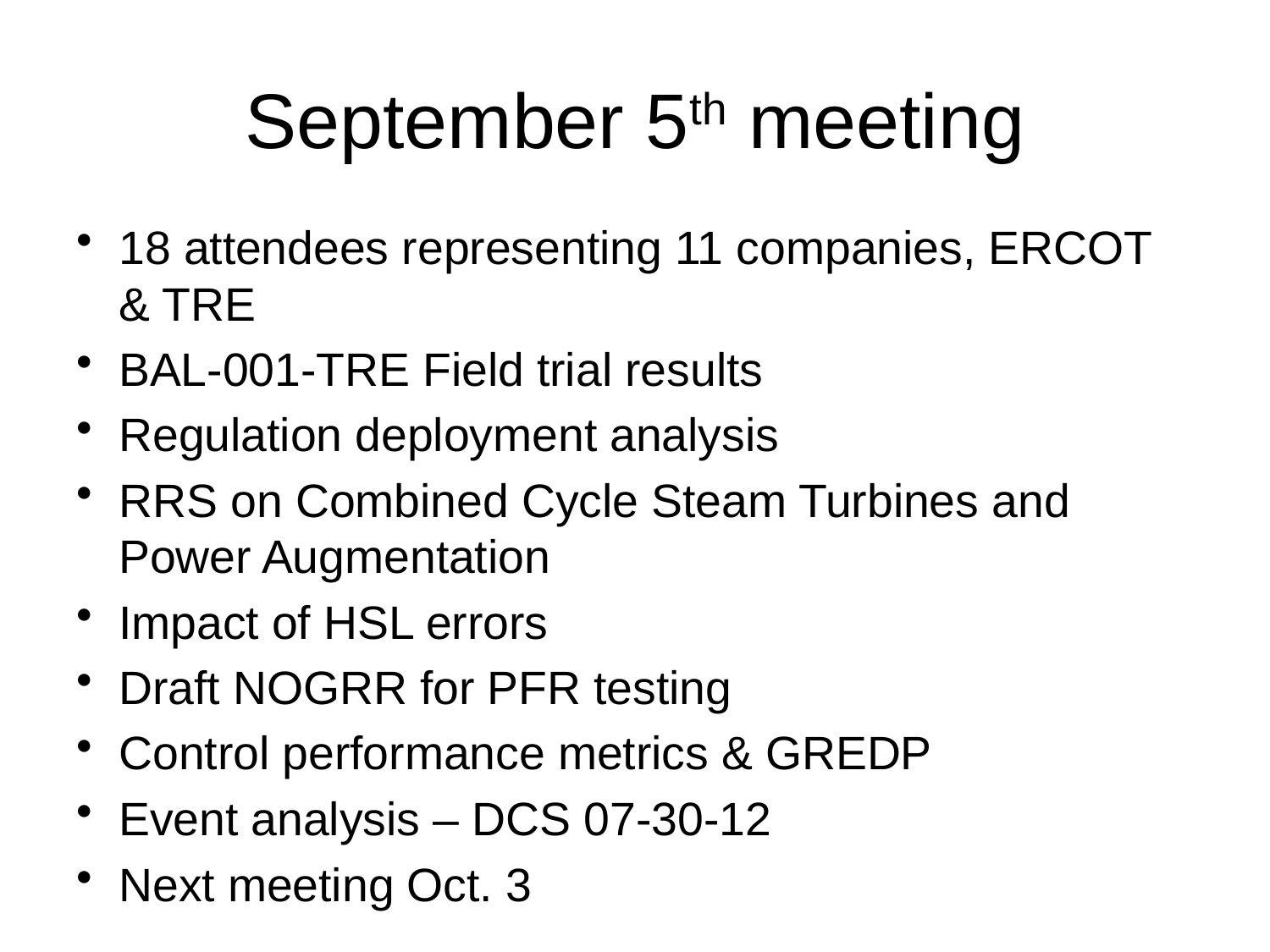

# September 5th meeting
18 attendees representing 11 companies, ERCOT & TRE
BAL-001-TRE Field trial results
Regulation deployment analysis
RRS on Combined Cycle Steam Turbines and Power Augmentation
Impact of HSL errors
Draft NOGRR for PFR testing
Control performance metrics & GREDP
Event analysis – DCS 07-30-12
Next meeting Oct. 3